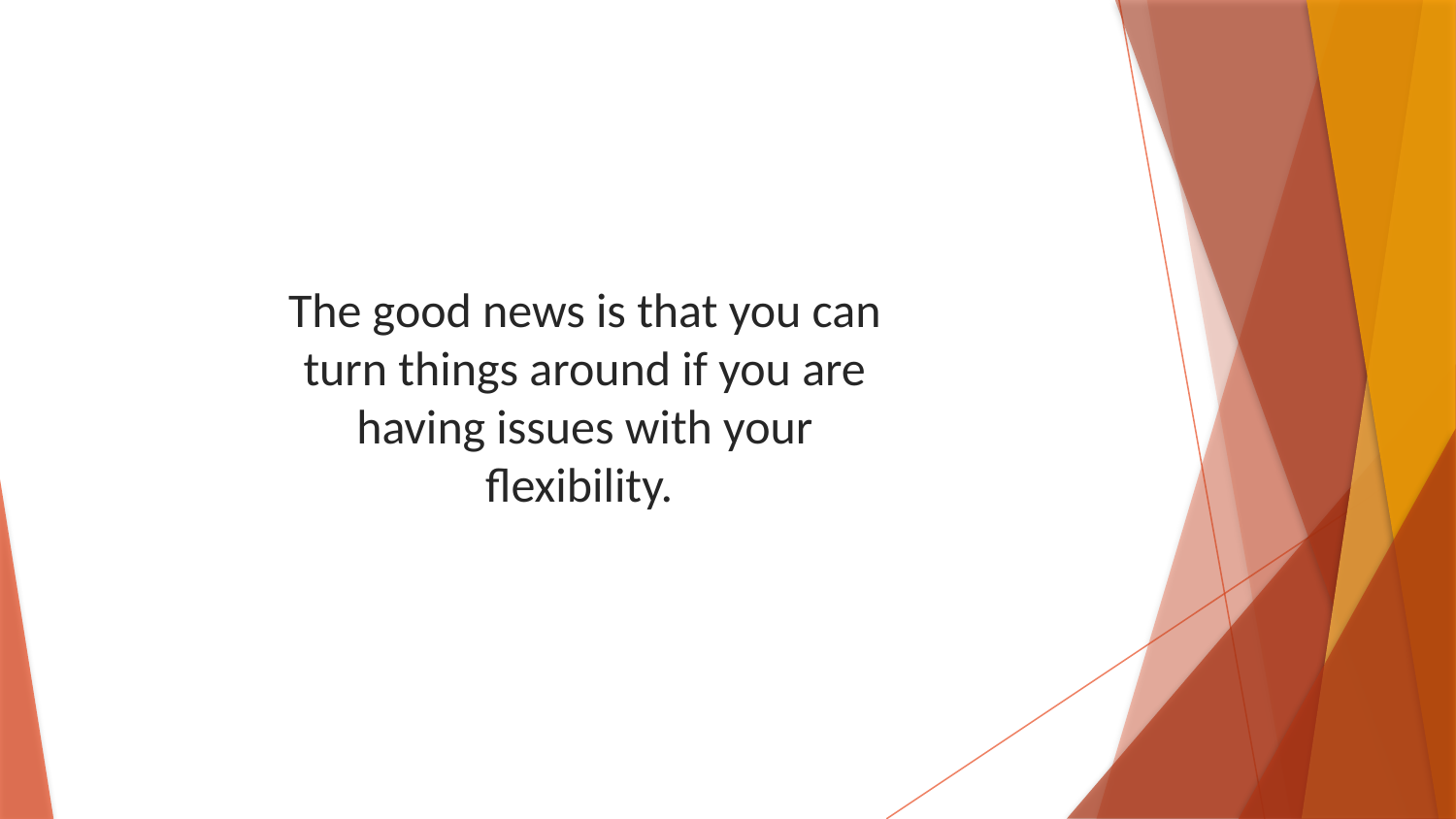

The good news is that you can turn things around if you are having issues with your flexibility.